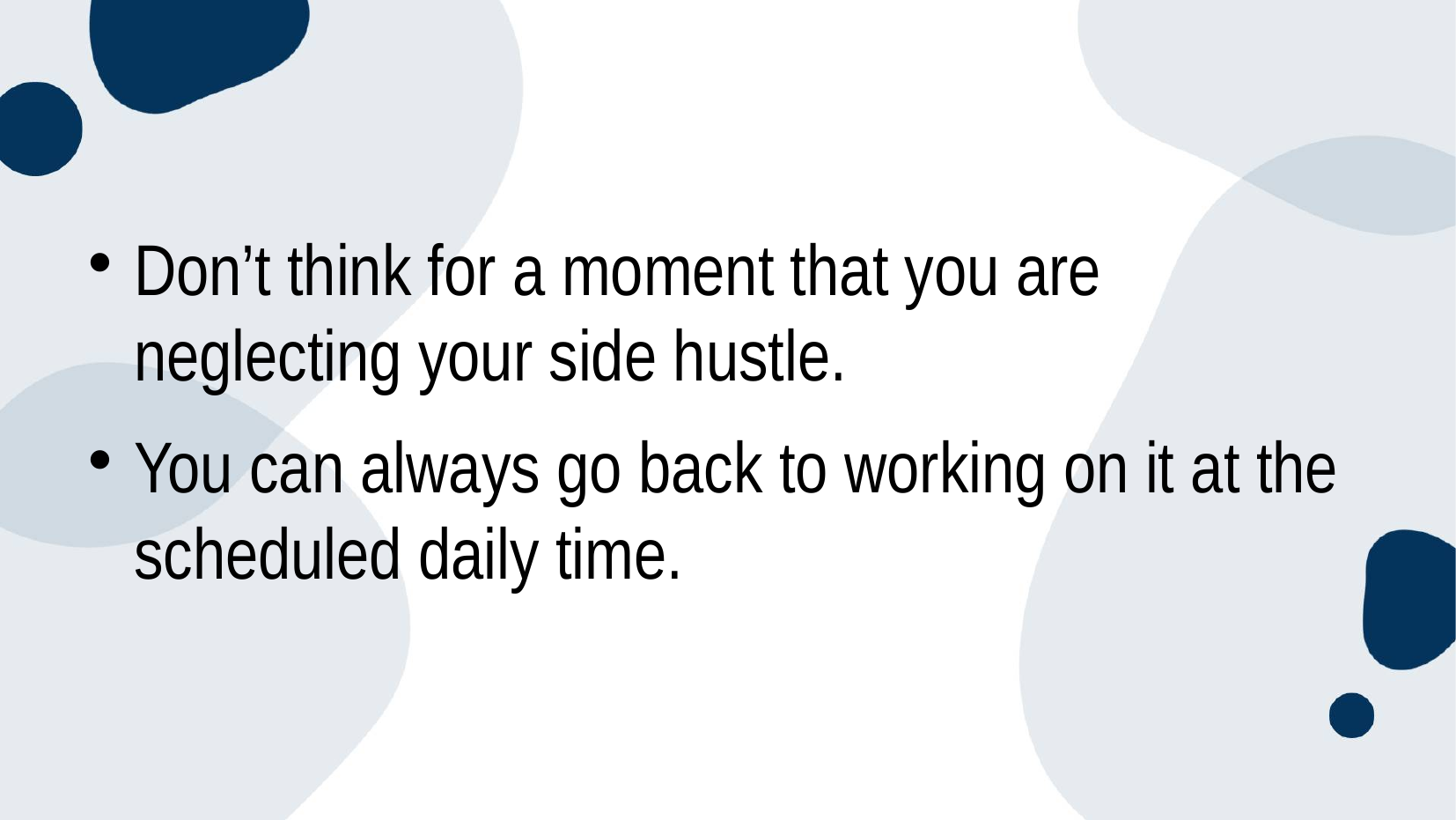

#
Don’t think for a moment that you are neglecting your side hustle.
You can always go back to working on it at the scheduled daily time.